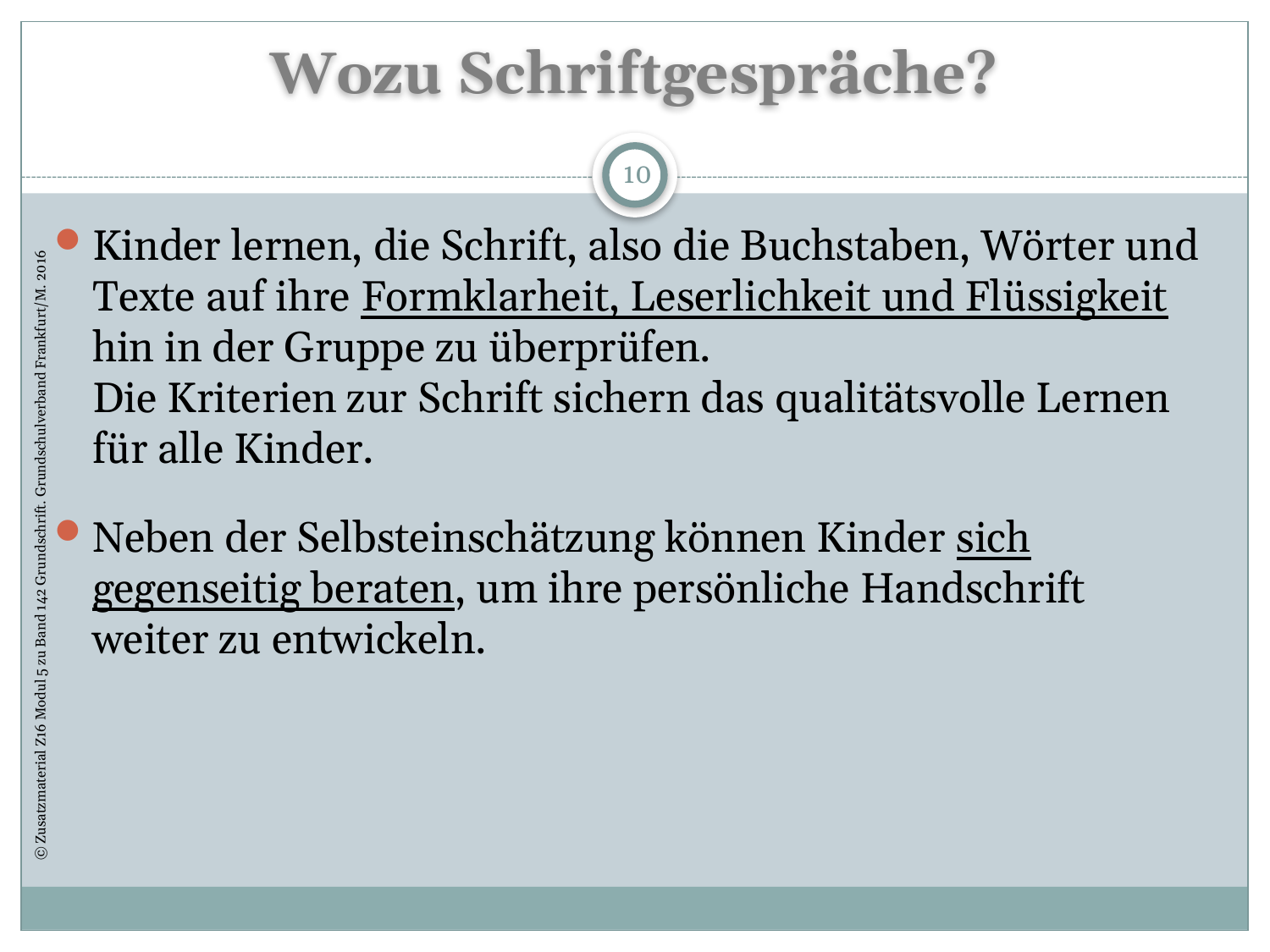

# Wozu Schriftgespräche?
10
Kinder lernen, die Schrift, also die Buchstaben, Wörter und Texte auf ihre Formklarheit, Leserlichkeit und Flüssigkeit hin in der Gruppe zu überprüfen.
Die Kriterien zur Schrift sichern das qualitätsvolle Lernen für alle Kinder.

Neben der Selbsteinschätzung können Kinder sich gegenseitig beraten, um ihre persönliche Handschrift weiter zu entwickeln.